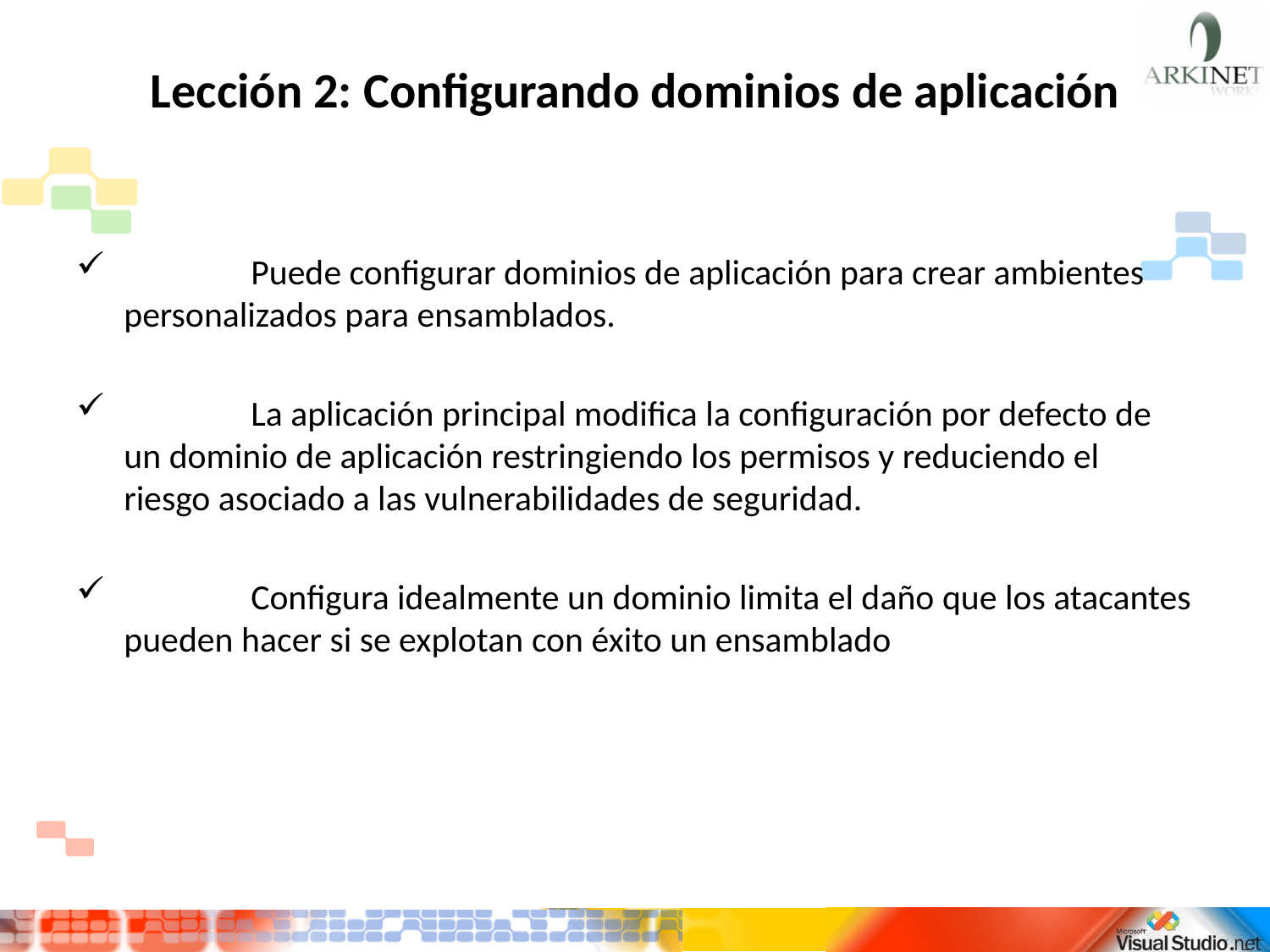

# Lección 2: Configurando dominios de aplicación
	Puede configurar dominios de aplicación para crear ambientes personalizados para ensamblados.

	La aplicación principal modifica la configuración por defecto de un dominio de aplicación restringiendo los permisos y reduciendo el riesgo asociado a las vulnerabilidades de seguridad.

	Configura idealmente un dominio limita el daño que los atacantes pueden hacer si se explotan con éxito un ensamblado